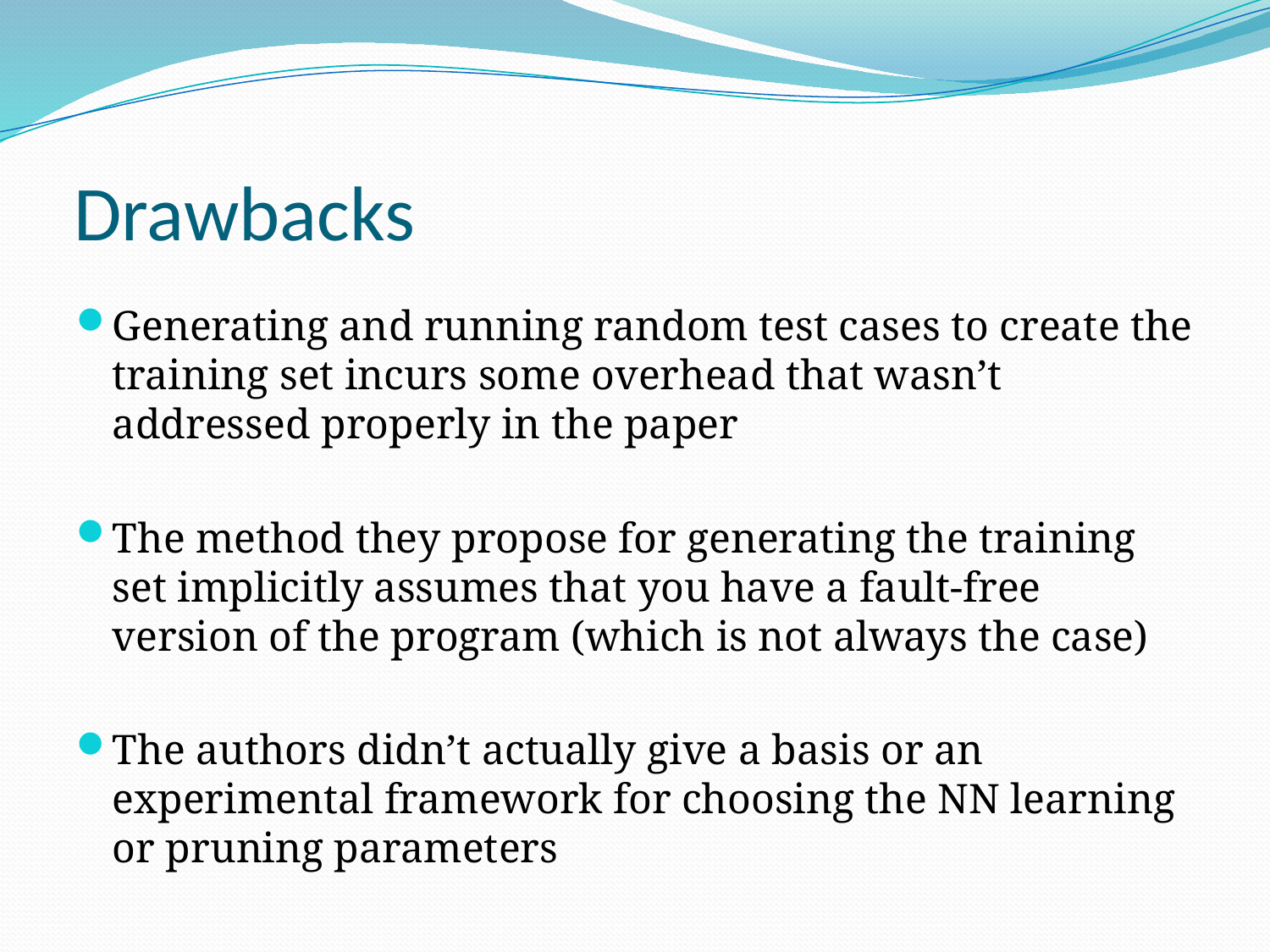

# Drawbacks

Generating and running random test cases to create the training set incurs some overhead that wasn’t addressed properly in the paper

The method they propose for generating the training set implicitly assumes that you have a fault-free version of the program (which is not always the case)

The authors didn’t actually give a basis or an experimental framework for choosing the NN learning or pruning parameters